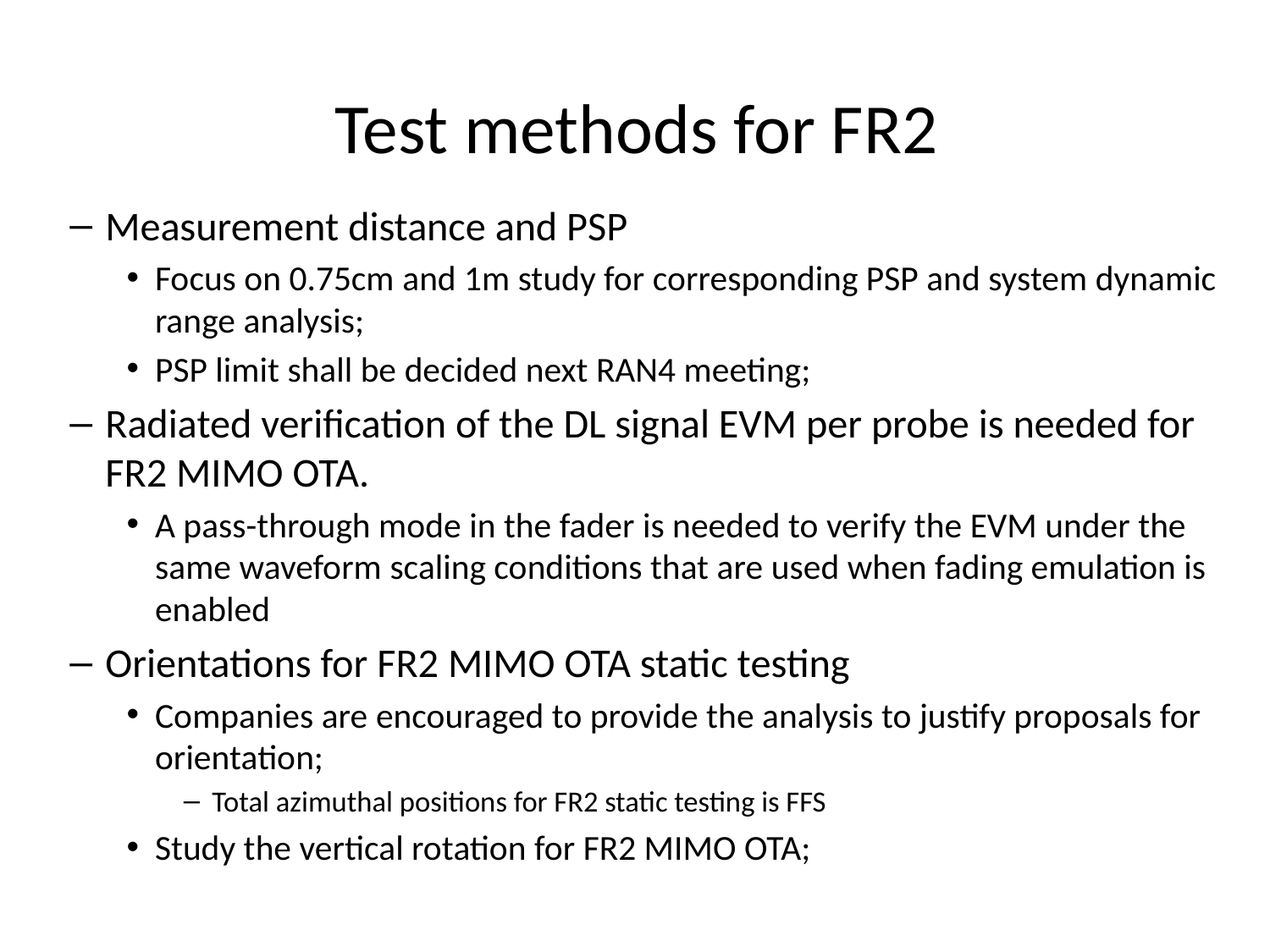

# Test methods for FR2
Measurement distance and PSP
Focus on 0.75cm and 1m study for corresponding PSP and system dynamic range analysis;
PSP limit shall be decided next RAN4 meeting;
Radiated verification of the DL signal EVM per probe is needed for FR2 MIMO OTA.
A pass-through mode in the fader is needed to verify the EVM under the same waveform scaling conditions that are used when fading emulation is enabled
Orientations for FR2 MIMO OTA static testing
Companies are encouraged to provide the analysis to justify proposals for orientation;
Total azimuthal positions for FR2 static testing is FFS
Study the vertical rotation for FR2 MIMO OTA;